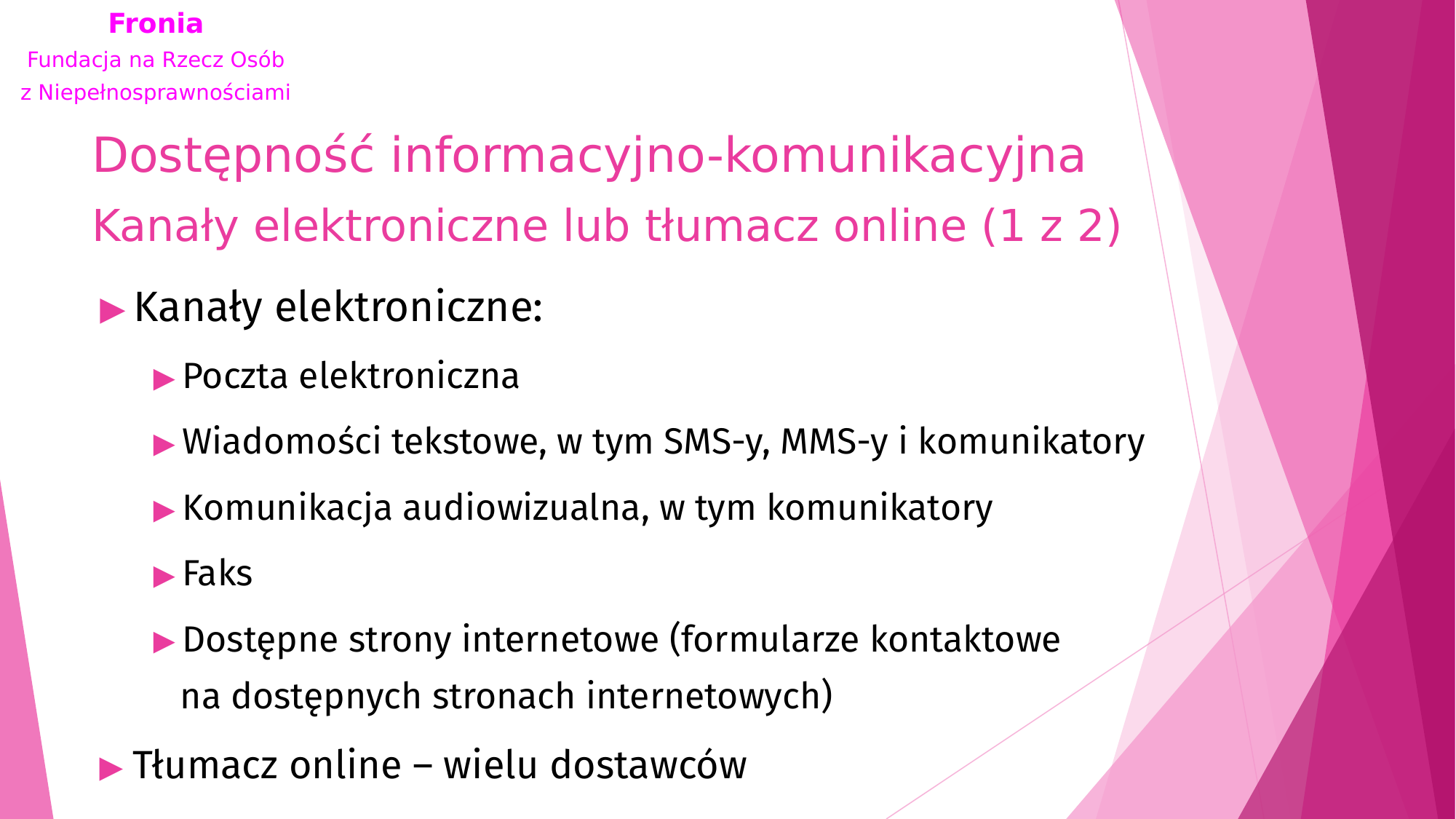

# Dostępność informacyjno-komunikacyjna Kanały elektroniczne lub tłumacz online (1 z 2)
Kanały elektroniczne:
Poczta elektroniczna
Wiadomości tekstowe, w tym SMS-y, MMS-y i komunikatory
Komunikacja audiowizualna, w tym komunikatory
Faks
Dostępne strony internetowe (formularze kontaktowe na dostępnych stronach internetowych)
Tłumacz online – wielu dostawców